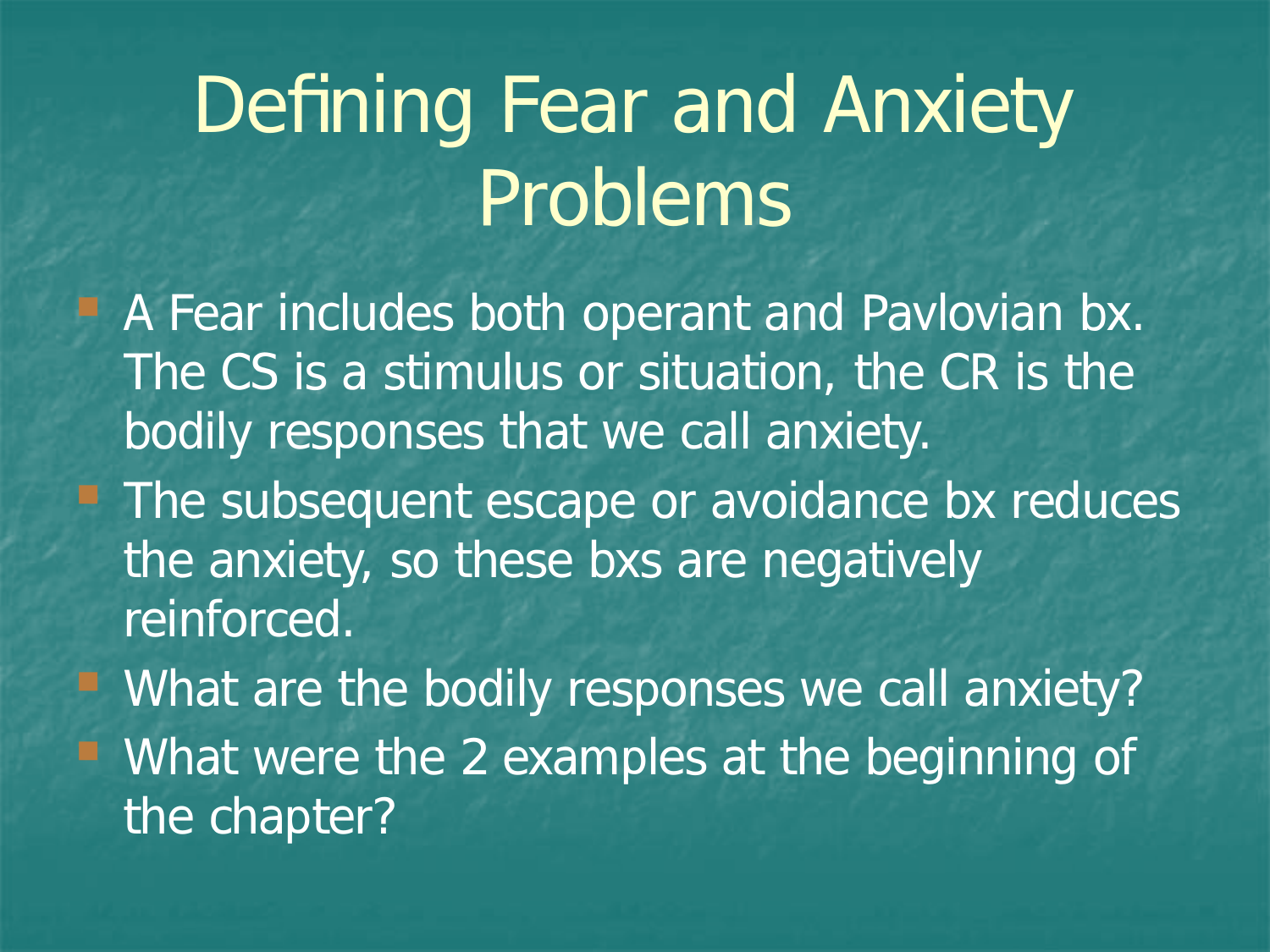

# Defining Fear and Anxiety Problems
A Fear includes both operant and Pavlovian bx.  The CS is a stimulus or situation, the CR is the bodily responses that we call anxiety.
The subsequent escape or avoidance bx reduces the anxiety, so these bxs are negatively reinforced.
What are the bodily responses we call anxiety?
What were the 2 examples at the beginning of the chapter?